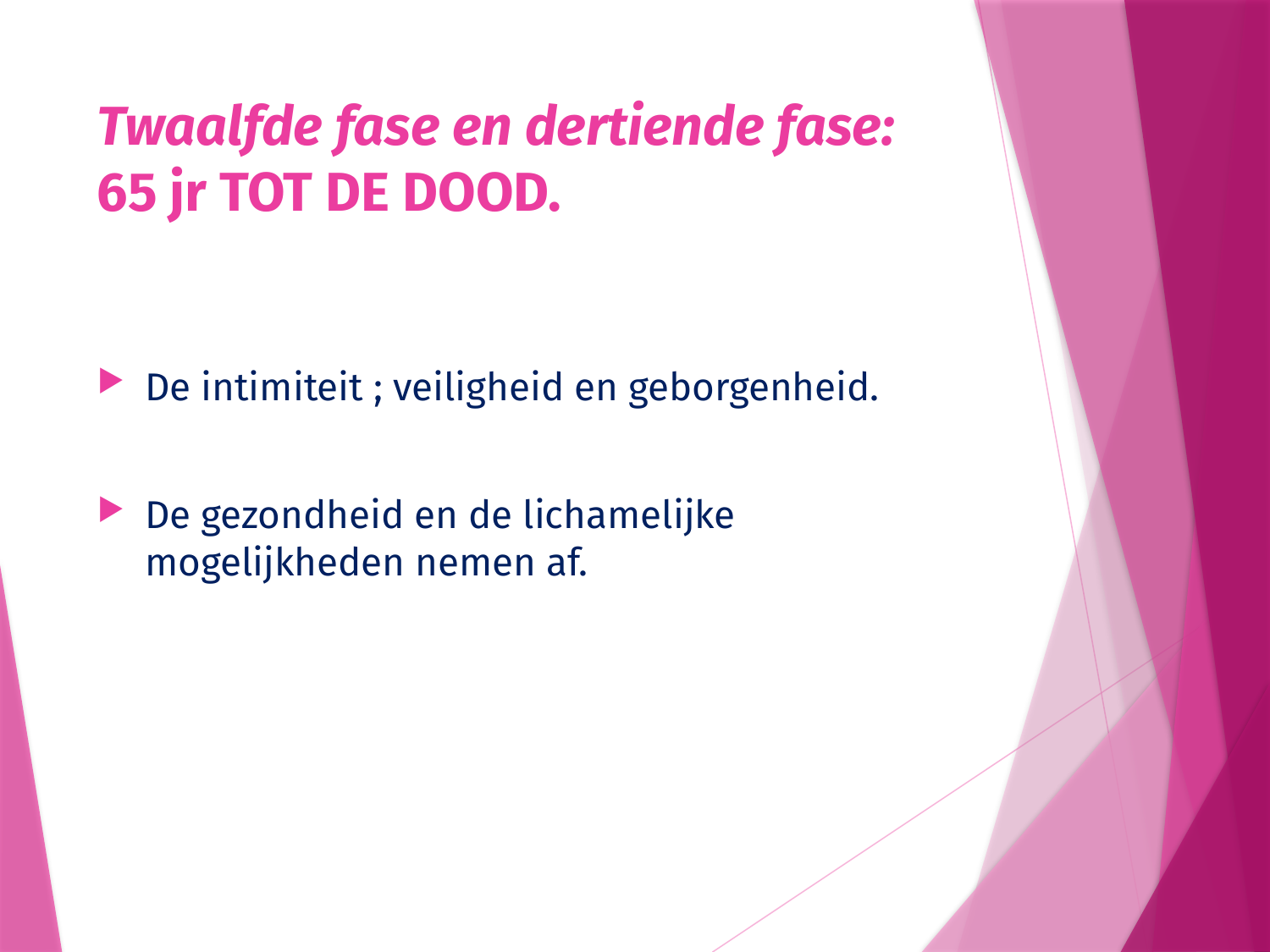

# Twaalfde fase en dertiende fase: 65 jr TOT DE DOOD.

De intimiteit ; veiligheid en geborgenheid.

De gezondheid en de lichamelijke mogelijkheden nemen af.